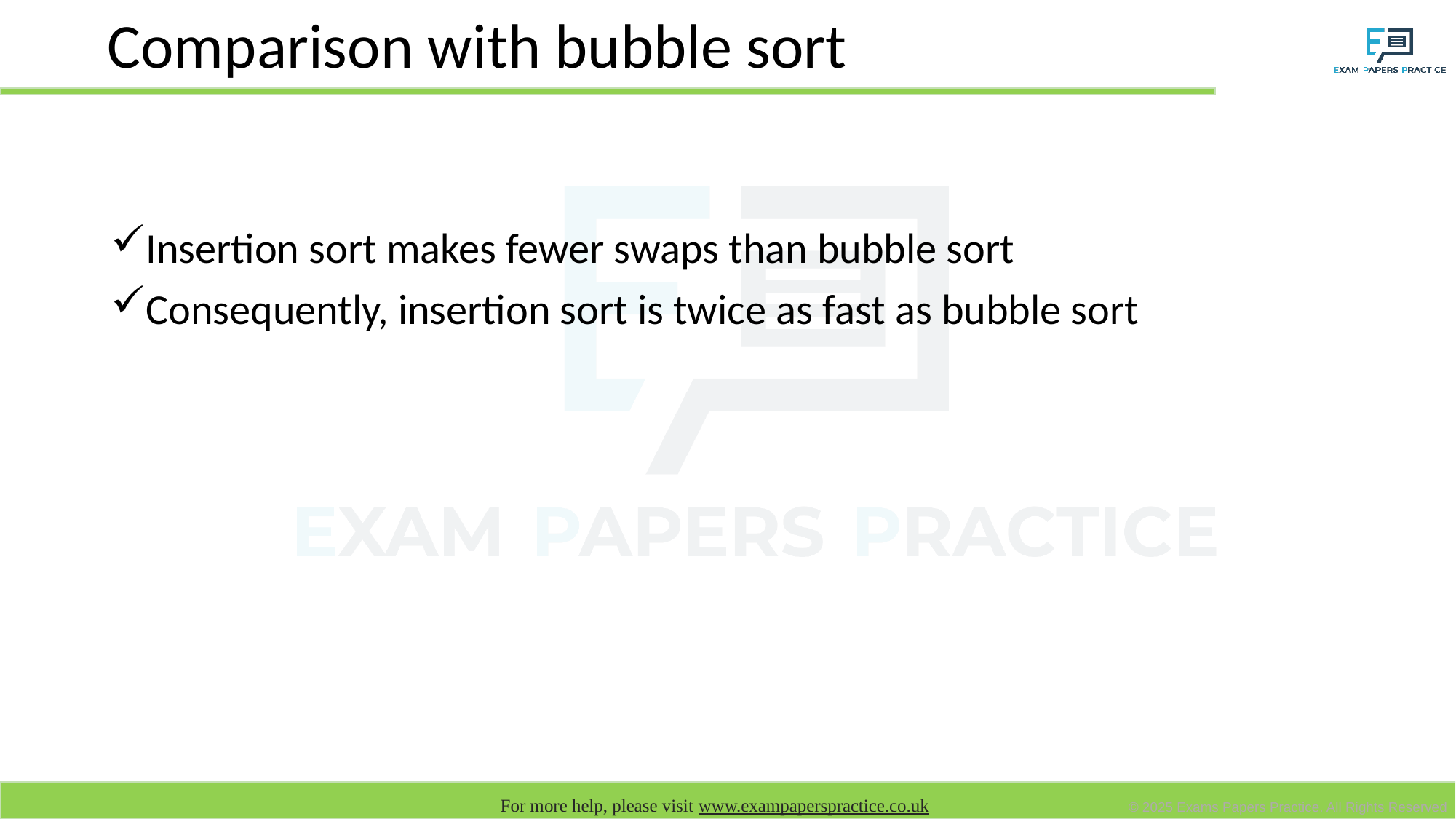

# Comparison with bubble sort
Insertion sort makes fewer swaps than bubble sort
Consequently, insertion sort is twice as fast as bubble sort